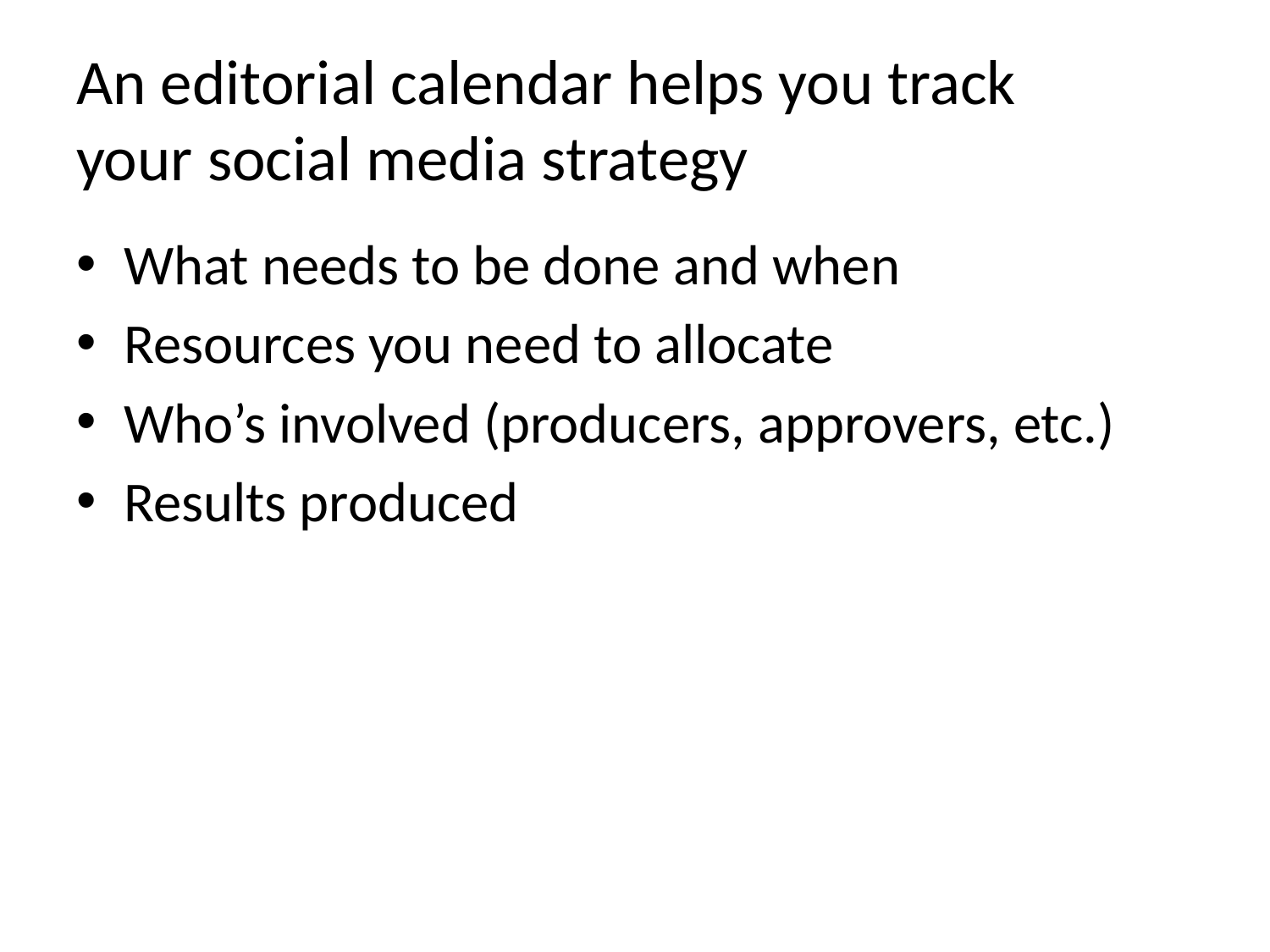

# An editorial calendar helps you track your social media strategy
What needs to be done and when
Resources you need to allocate
Who’s involved (producers, approvers, etc.)
Results produced